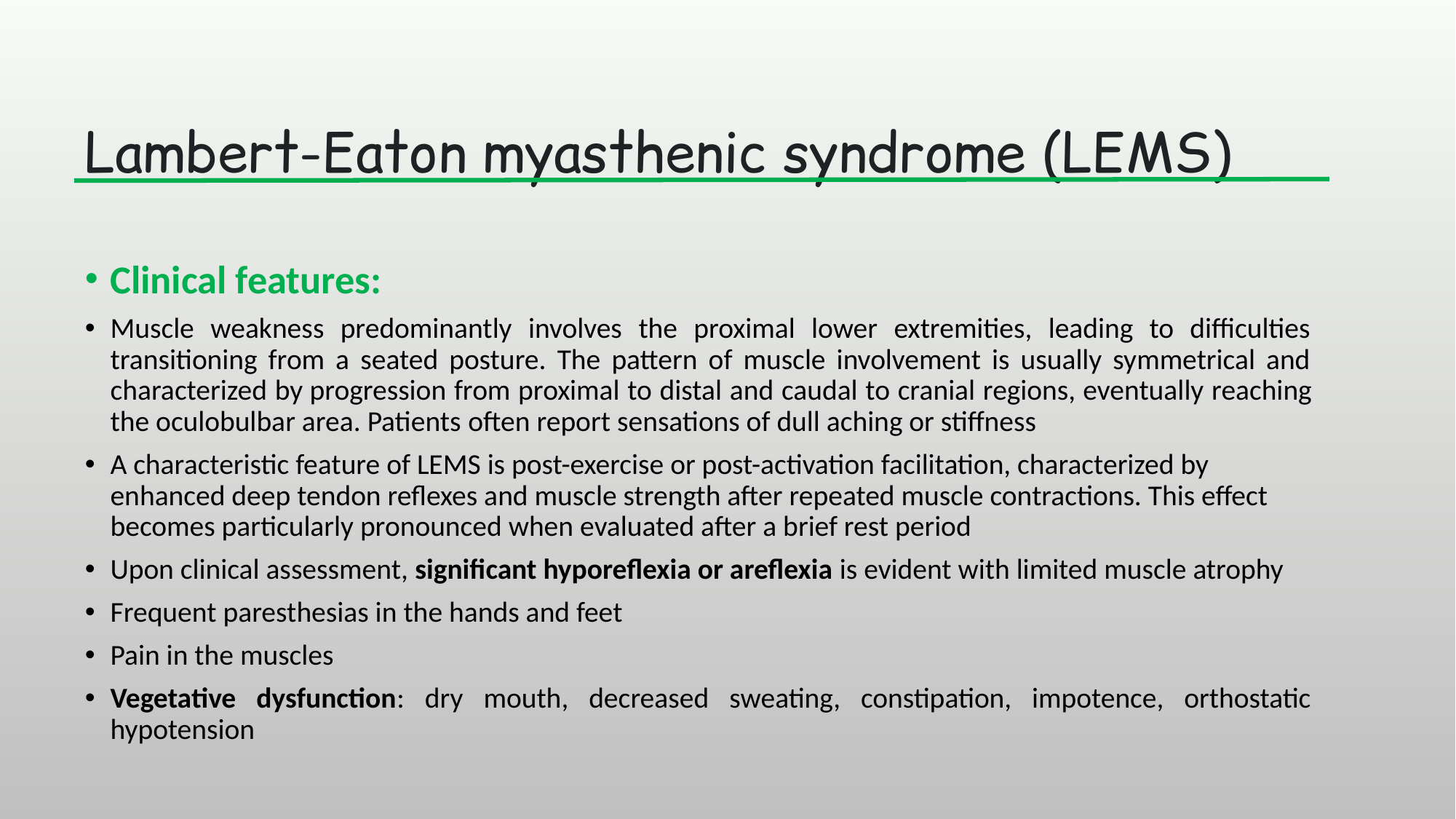

# Lambert-Eaton myasthenic syndrome (LEMS)
Clinical features:
Muscle weakness predominantly involves the proximal lower extremities, leading to difficulties transitioning from a seated posture. The pattern of muscle involvement is usually symmetrical and characterized by progression from proximal to distal and caudal to cranial regions, eventually reaching the oculobulbar area. Patients often report sensations of dull aching or stiffness
A characteristic feature of LEMS is post-exercise or post-activation facilitation, characterized by enhanced deep tendon reflexes and muscle strength after repeated muscle contractions. This effect becomes particularly pronounced when evaluated after a brief rest period
Upon clinical assessment, significant hyporeflexia or areflexia is evident with limited muscle atrophy
Frequent paresthesias in the hands and feet
Pain in the muscles
Vegetative dysfunction: dry mouth, decreased sweating, constipation, impotence, orthostatic hypotension